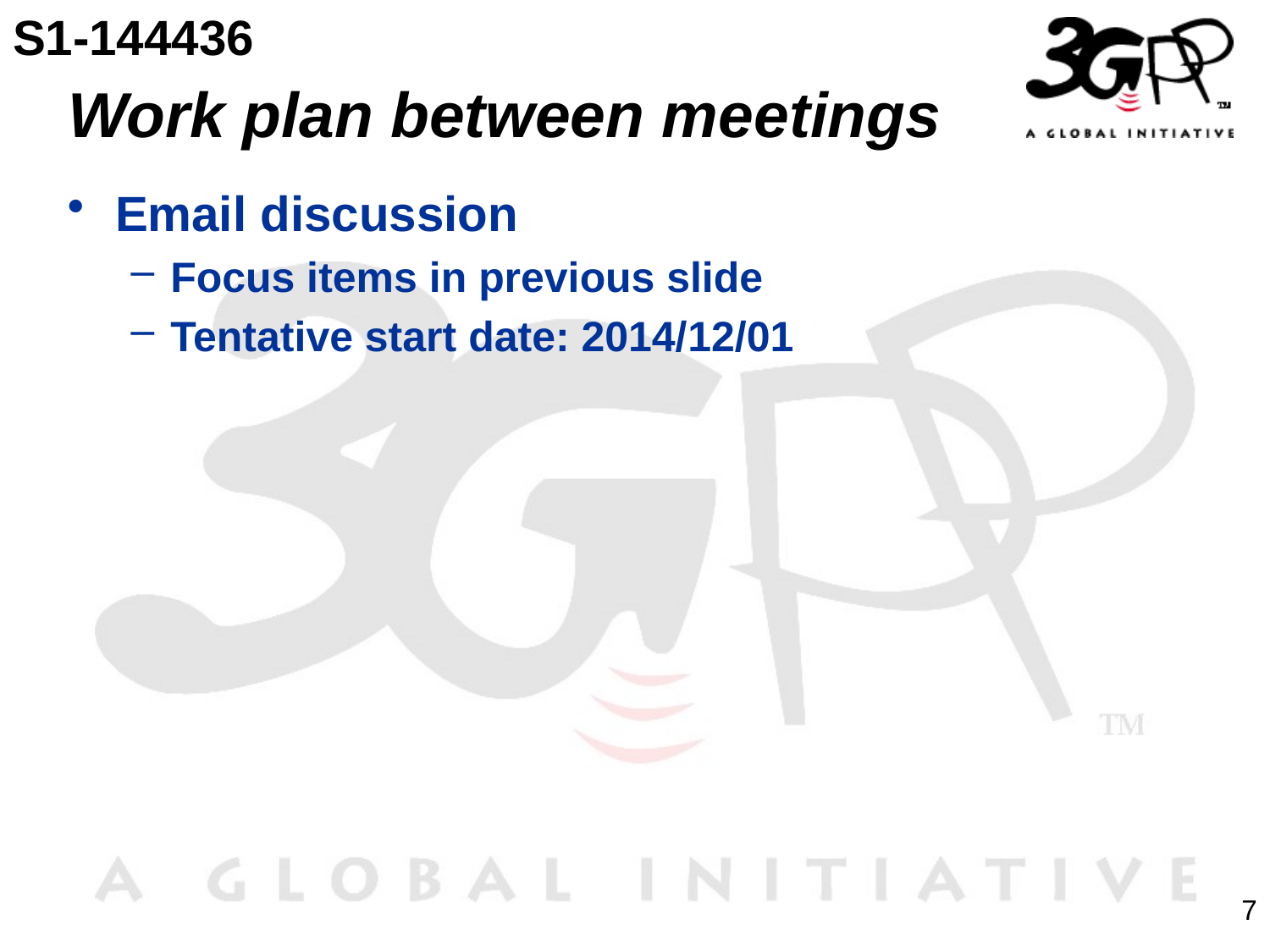

S1-144436
# Work plan between meetings
Email discussion
Focus items in previous slide
Tentative start date: 2014/12/01
7